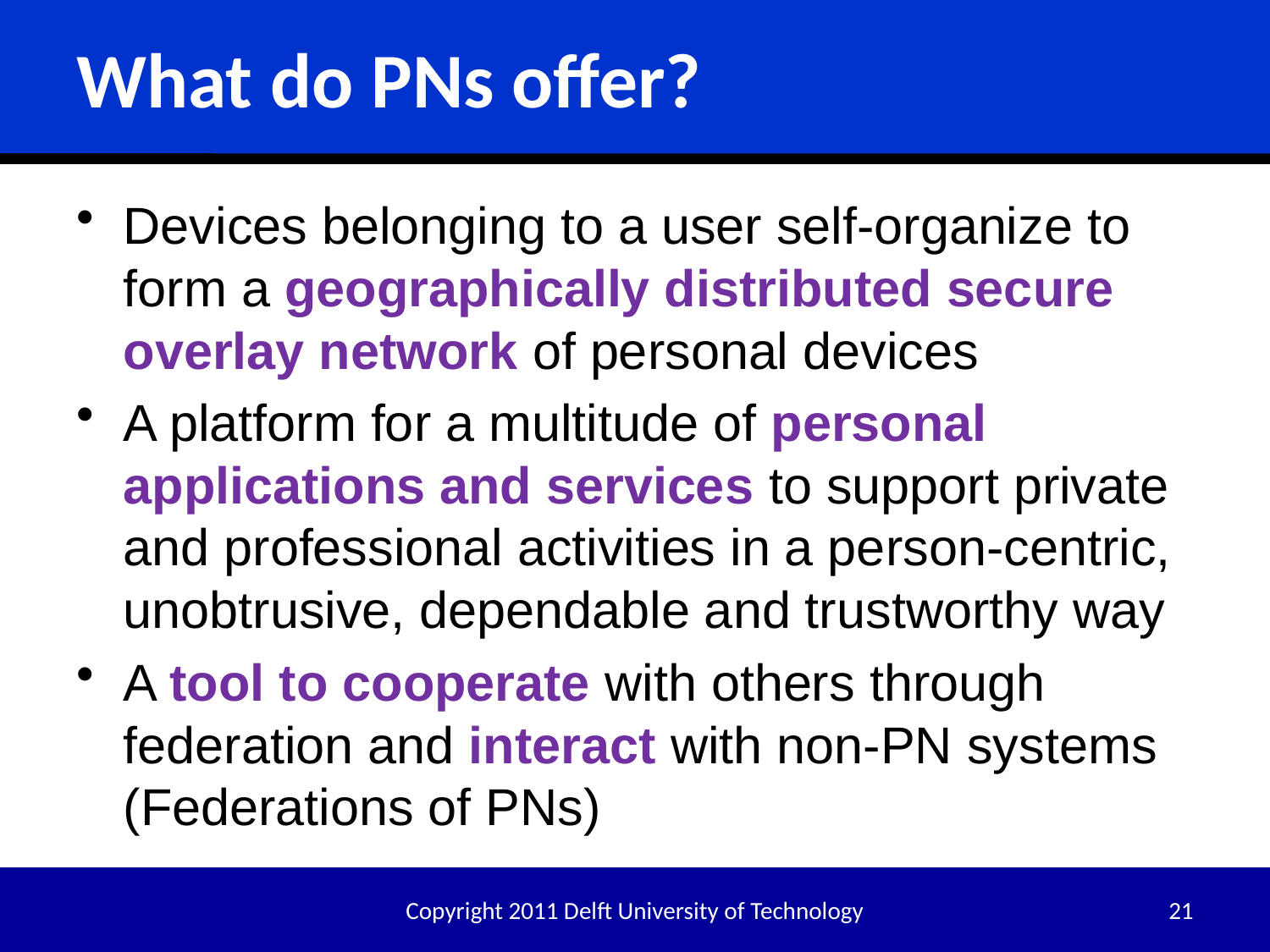

# What do PNs offer?
Devices belonging to a user self-organize to form a geographically distributed secure overlay network of personal devices
A platform for a multitude of personal applications and services to support private and professional activities in a person-centric, unobtrusive, dependable and trustworthy way
A tool to cooperate with others through federation and interact with non-PN systems (Federations of PNs)

Copyright 2011 Delft University of Technology
21